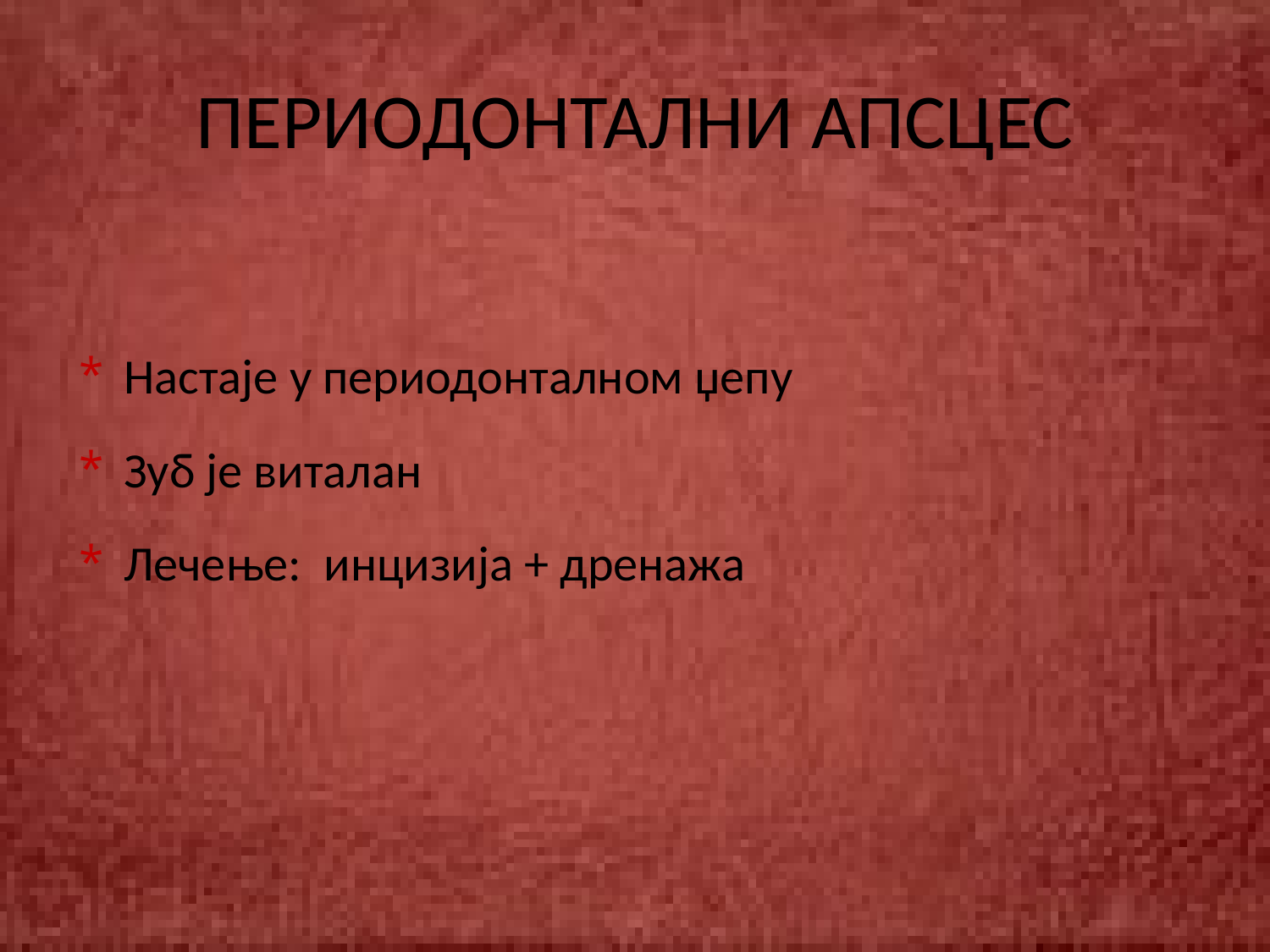

# ПЕРИОДОНТАЛНИ АПСЦЕС
Настаје у периодонталном џепу

Зуб је виталан

Лечење:  инцизија + дренажа